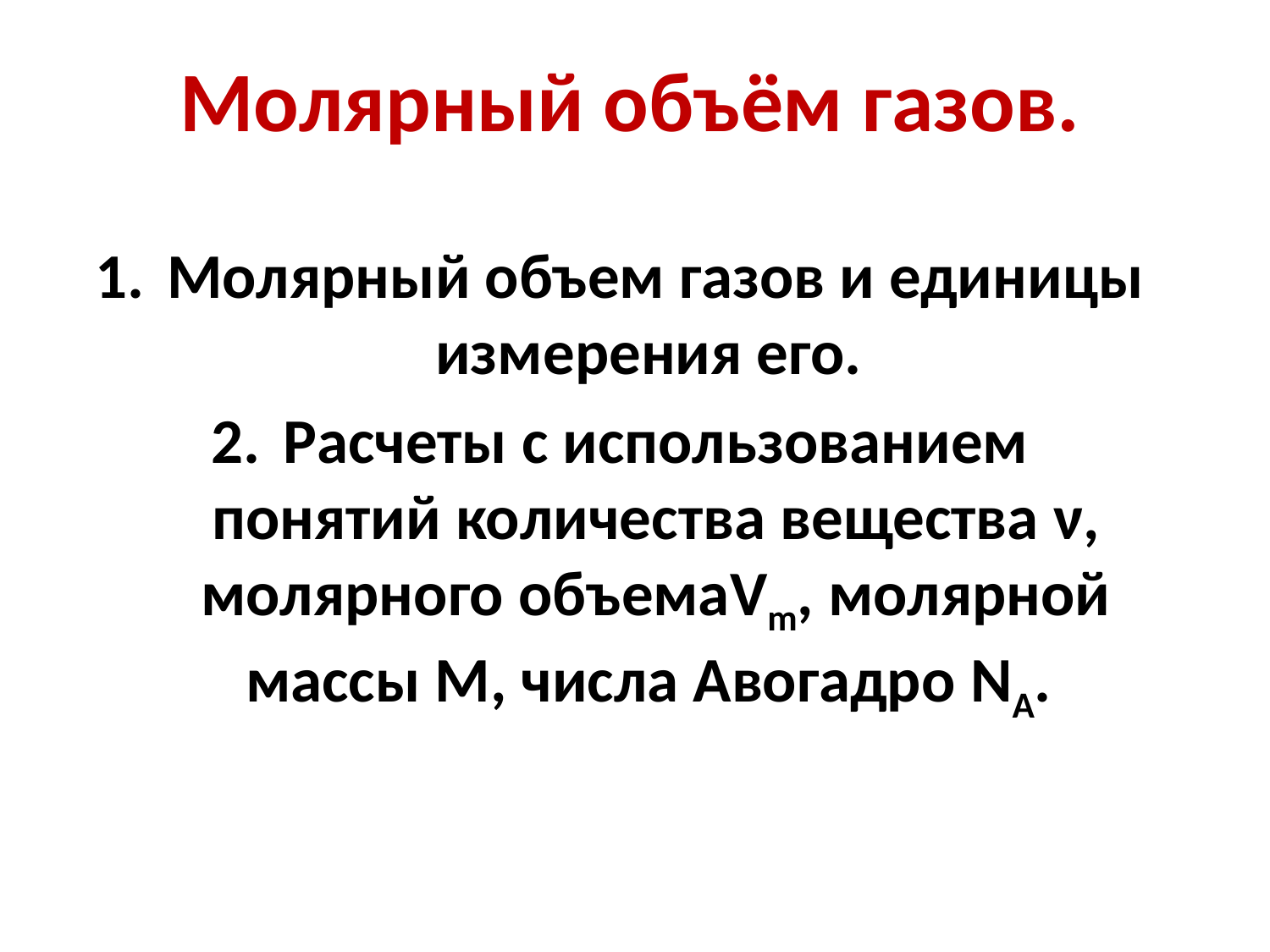

# Молярный объём газов.
Молярный объем газов и единицы измерения его.
Расчеты с использованием понятий количества вещества ν, молярного объемаVm, молярной массы M, числа Авогадро NA.